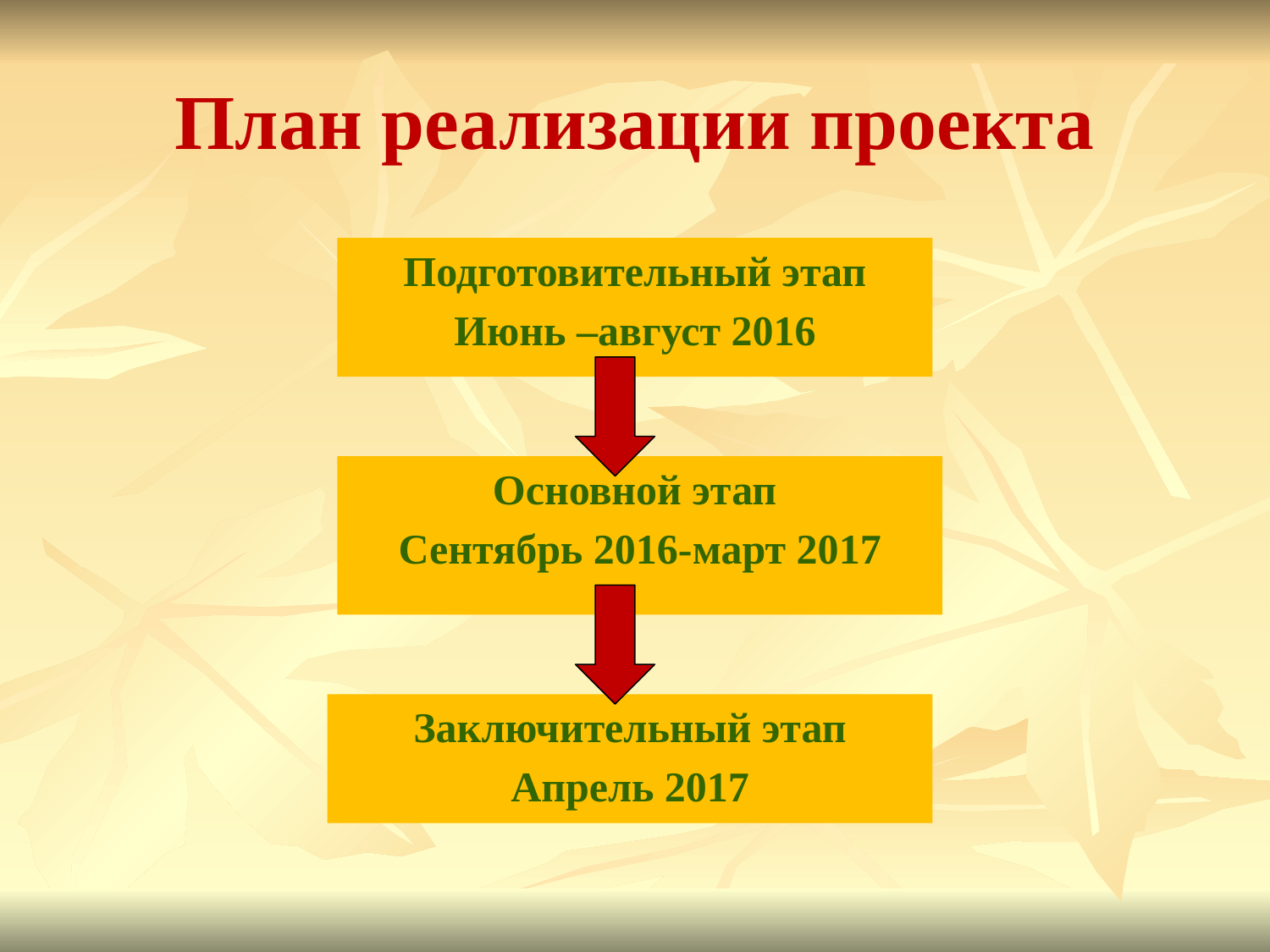

# План реализации проекта
Подготовительный этап
Июнь –август 2016

Основной этап
Сентябрь 2016-март 2017

Заключительный этап
Апрель 2017